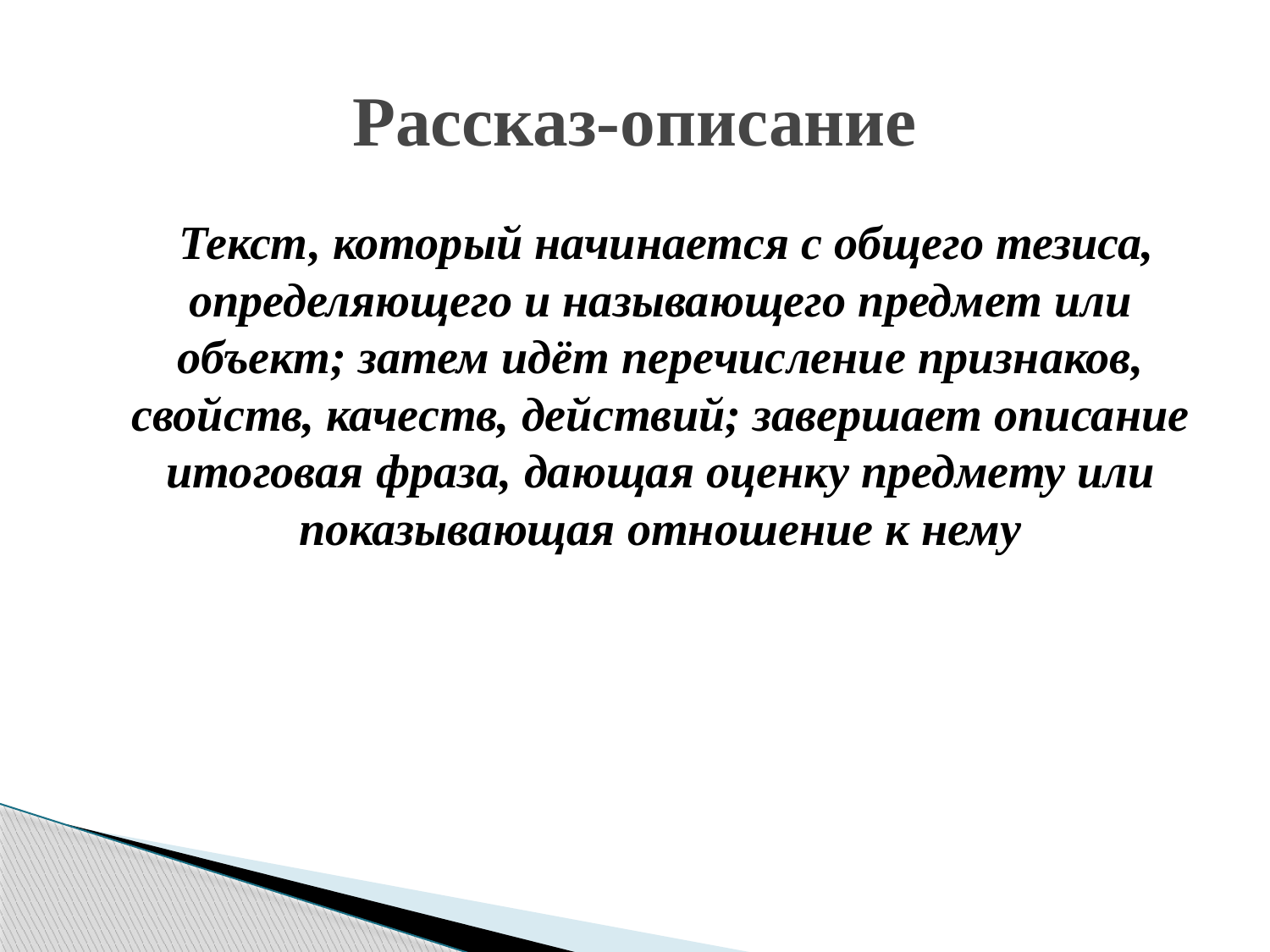

# Рассказ-описание
    Текст, который начинается с общего тезиса, определяющего и называющего предмет или объект; затем идёт перечисление признаков, свойств, качеств, действий; завершает описание итоговая фраза, дающая оценку предмету или показывающая отношение к нему